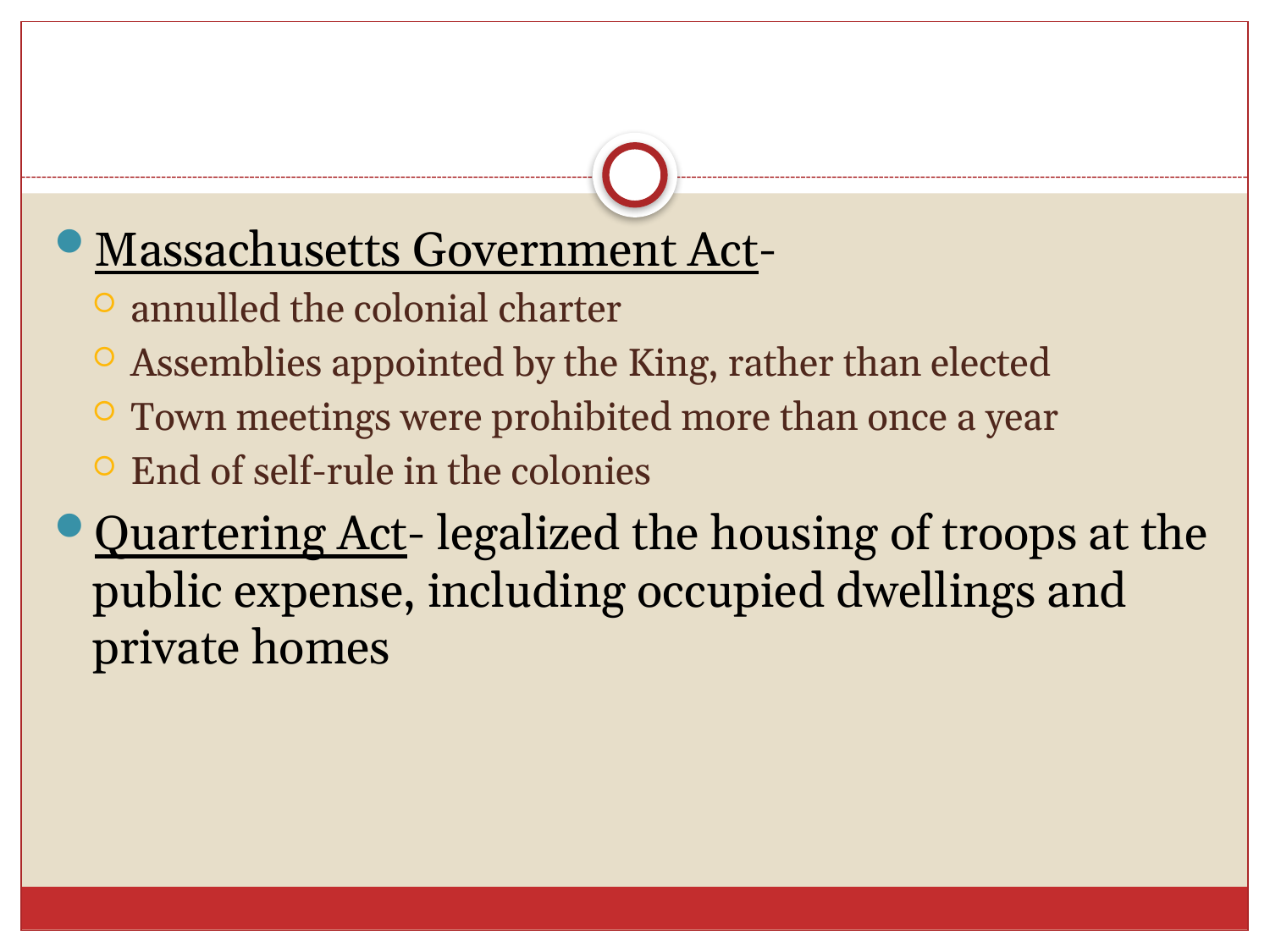

#
Massachusetts Government Act-
annulled the colonial charter
Assemblies appointed by the King, rather than elected
Town meetings were prohibited more than once a year
End of self-rule in the colonies
Quartering Act- legalized the housing of troops at the public expense, including occupied dwellings and private homes